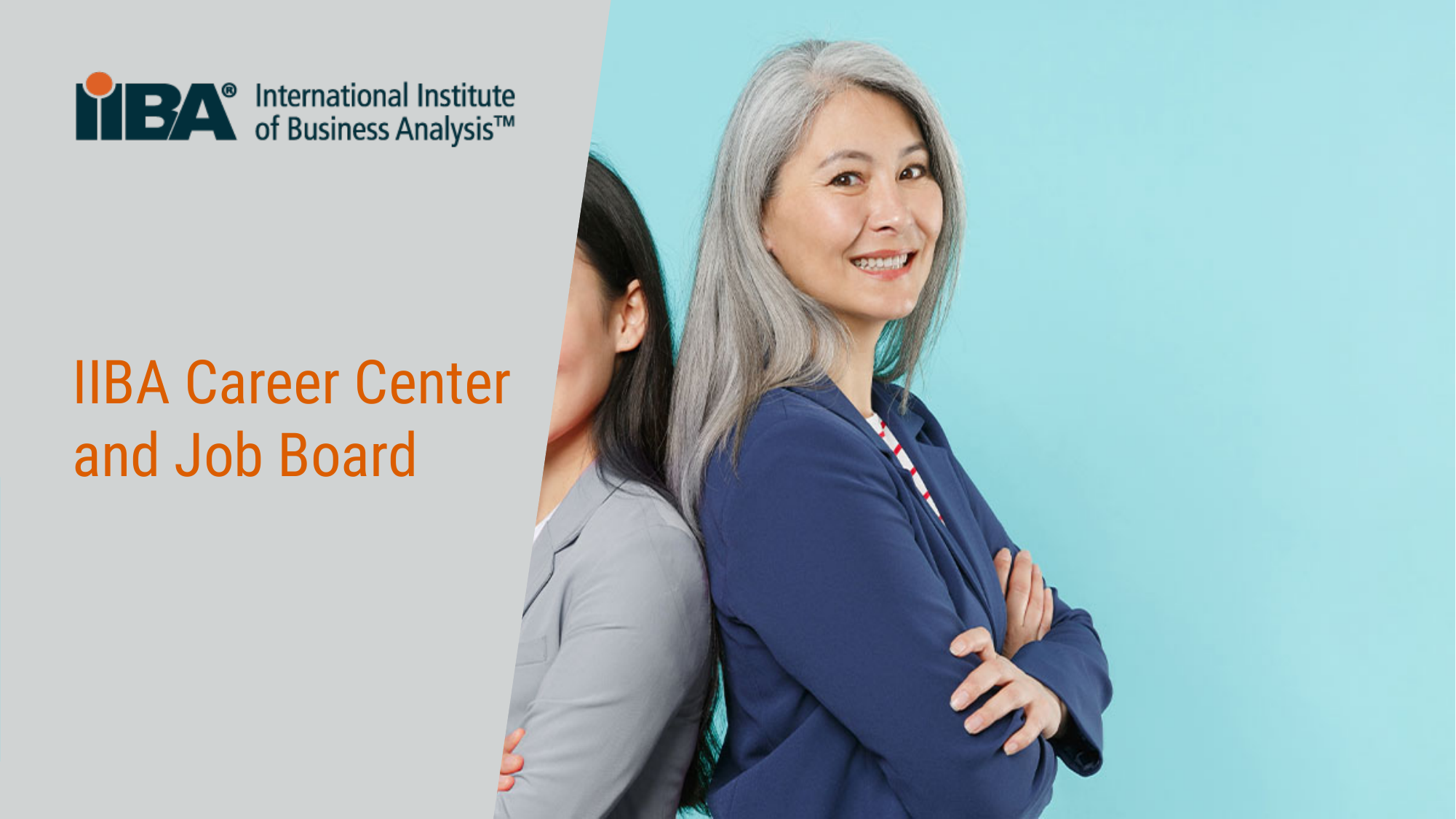

# IIBA Career Center and Job Board